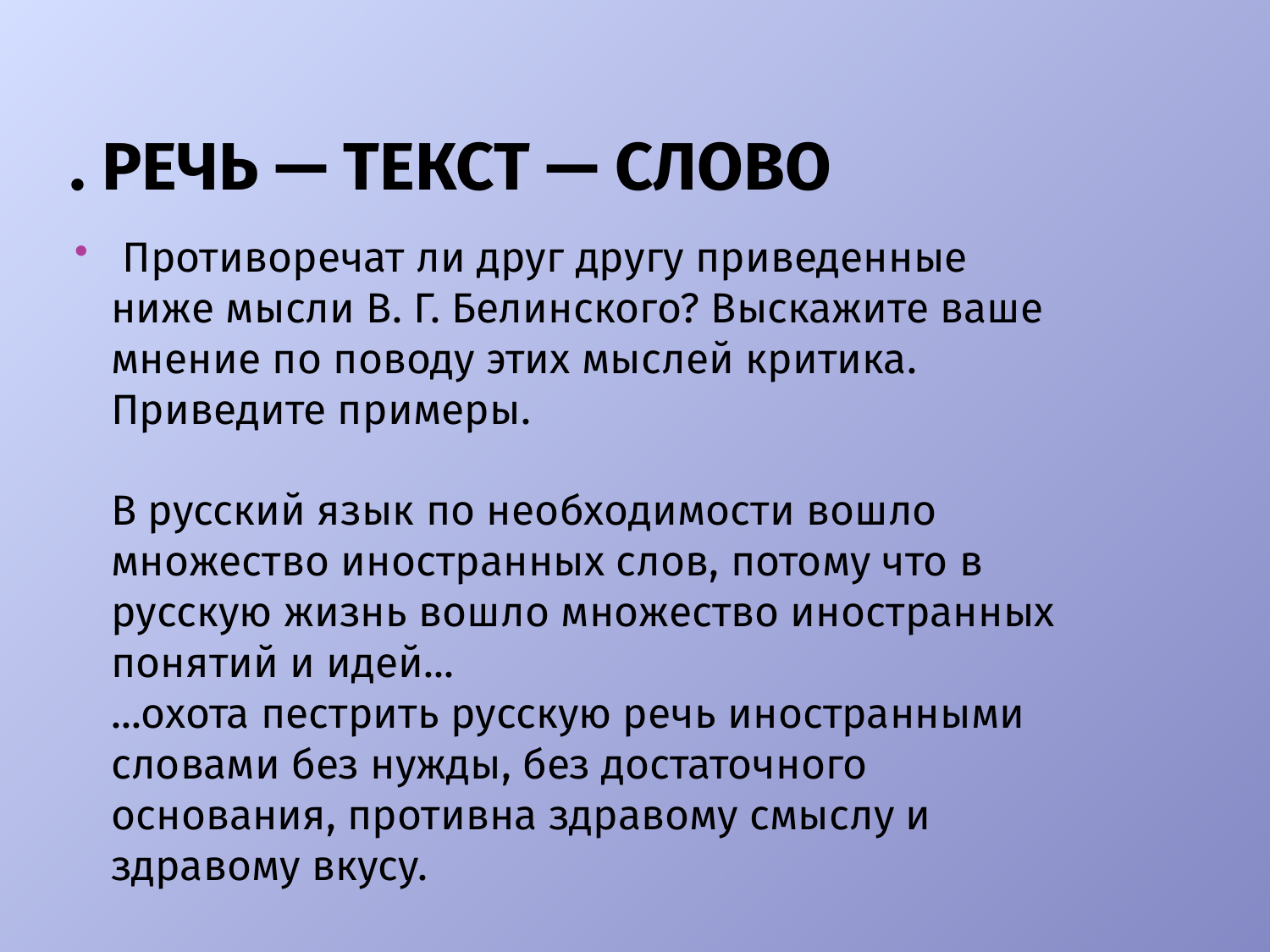

# . РЕЧЬ — ТЕКСТ — СЛОВО
 Противоречат ли друг другу приведенные ниже мысли В. Г. Белинского? Выскажите ваше мнение по поводу этих мыслей критика. Приведите примеры.
В русский язык по необходимости вошло множество иностранных слов, потому что в русскую жизнь вошло множество иностранных понятий и идей...
...охота пестрить русскую речь иностранными словами без нужды, без достаточного основания, противна здравому смыслу и здравому вкусу.